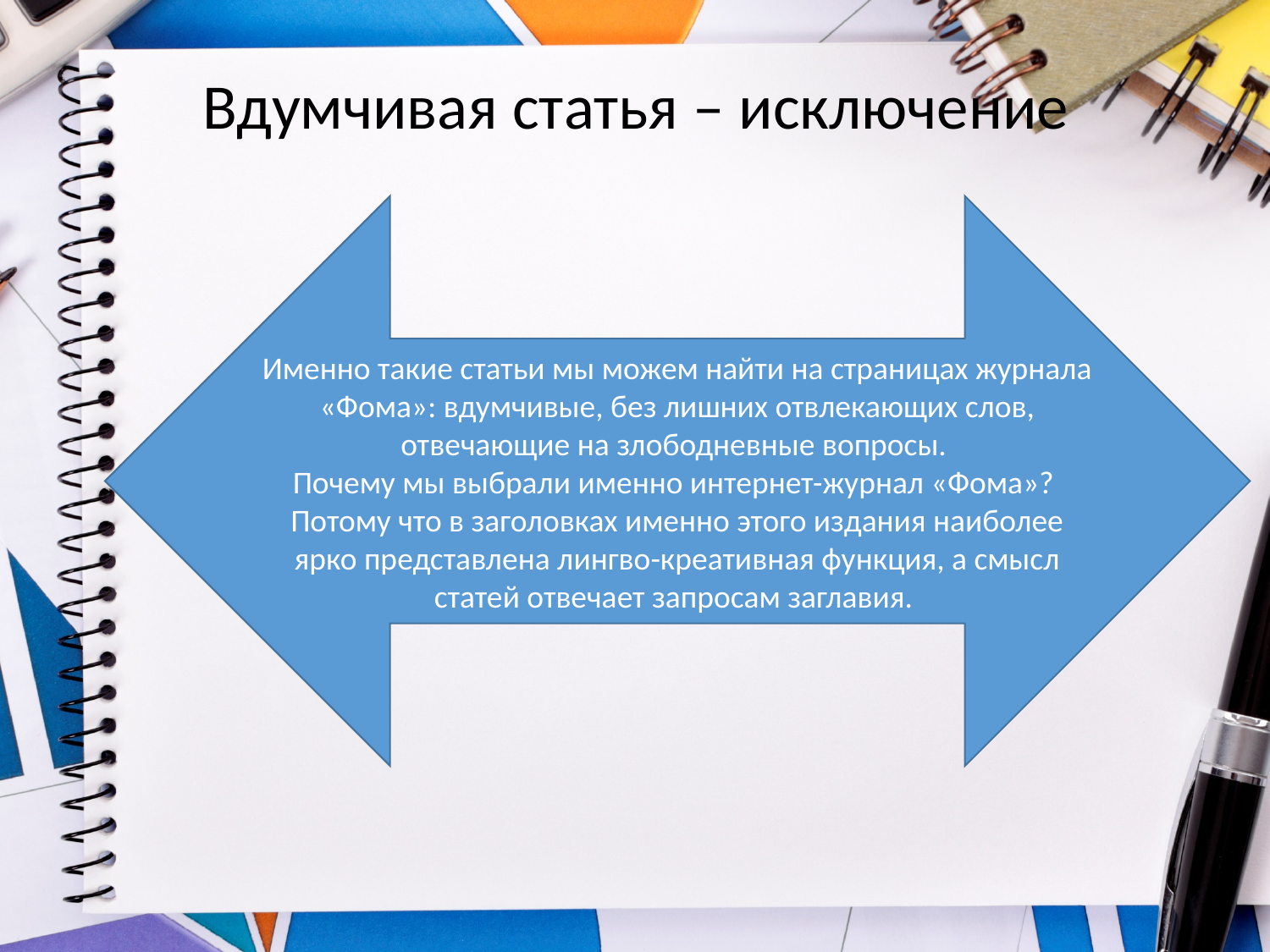

# Вдумчивая статья – исключение
Именно такие статьи мы можем найти на страницах журнала «Фома»: вдумчивые, без лишних отвлекающих слов, отвечающие на злободневные вопросы.
Почему мы выбрали именно интернет-журнал «Фома»?
Потому что в заголовках именно этого издания наиболее ярко представлена лингво-креативная функция, а смысл статей отвечает запросам заглавия.